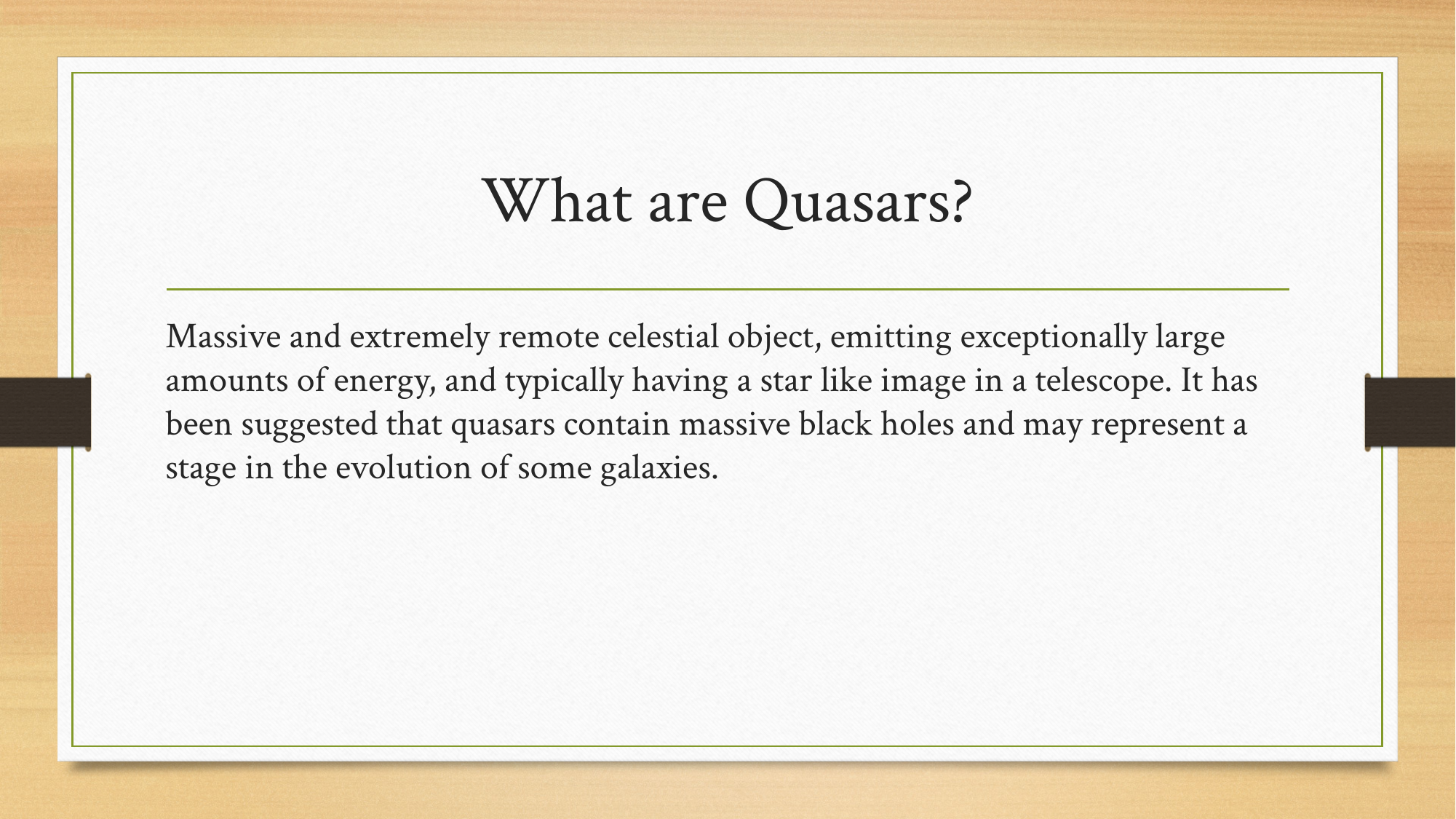

# What are Quasars?
Massive and extremely remote celestial object, emitting exceptionally large amounts of energy, and typically having a star like image in a telescope. It has been suggested that quasars contain massive black holes and may represent a stage in the evolution of some galaxies.